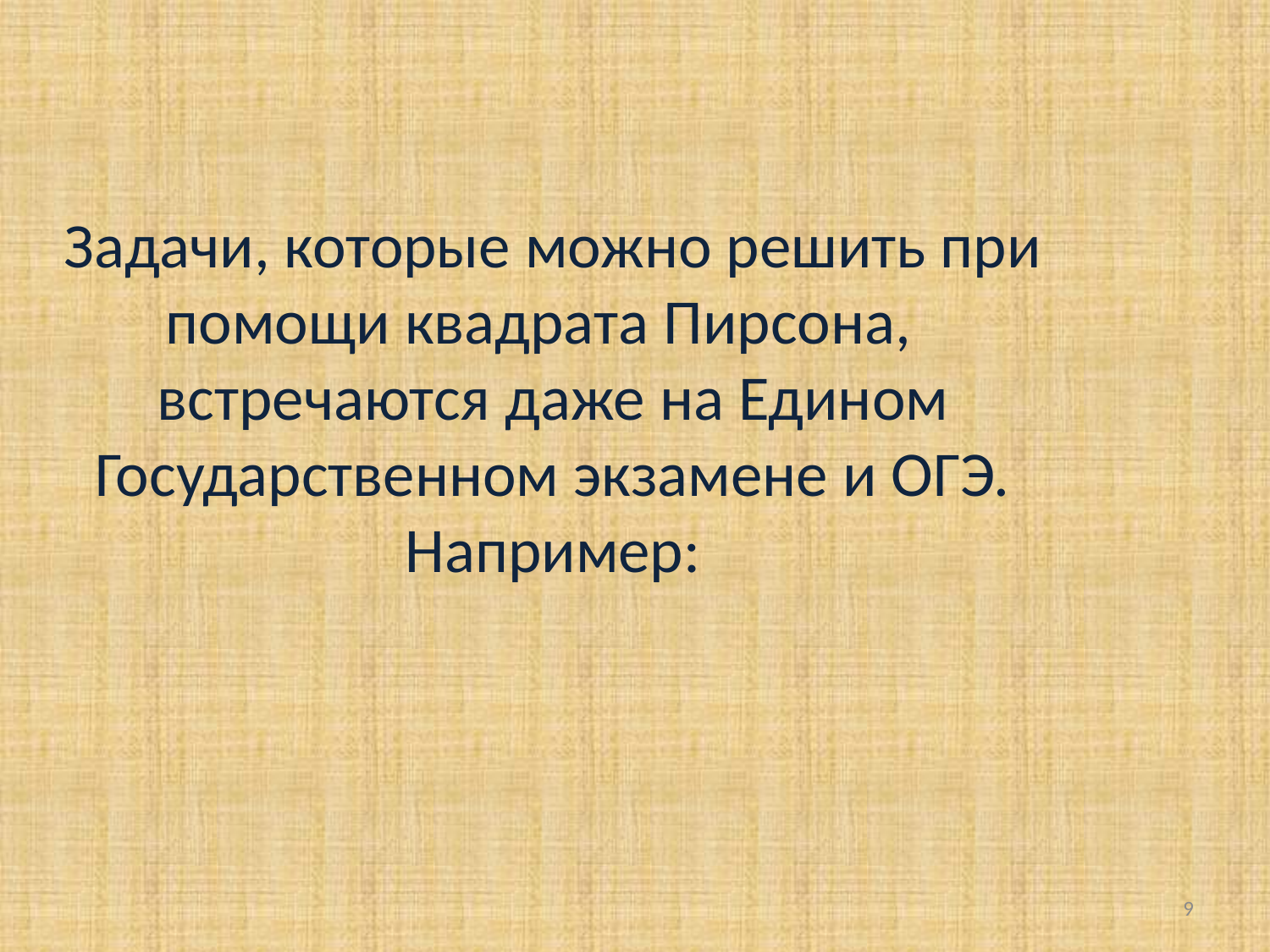

Задачи, которые можно решить при помощи квадрата Пирсона,
встречаются даже на Едином Государственном экзамене и ОГЭ.
Например:

9